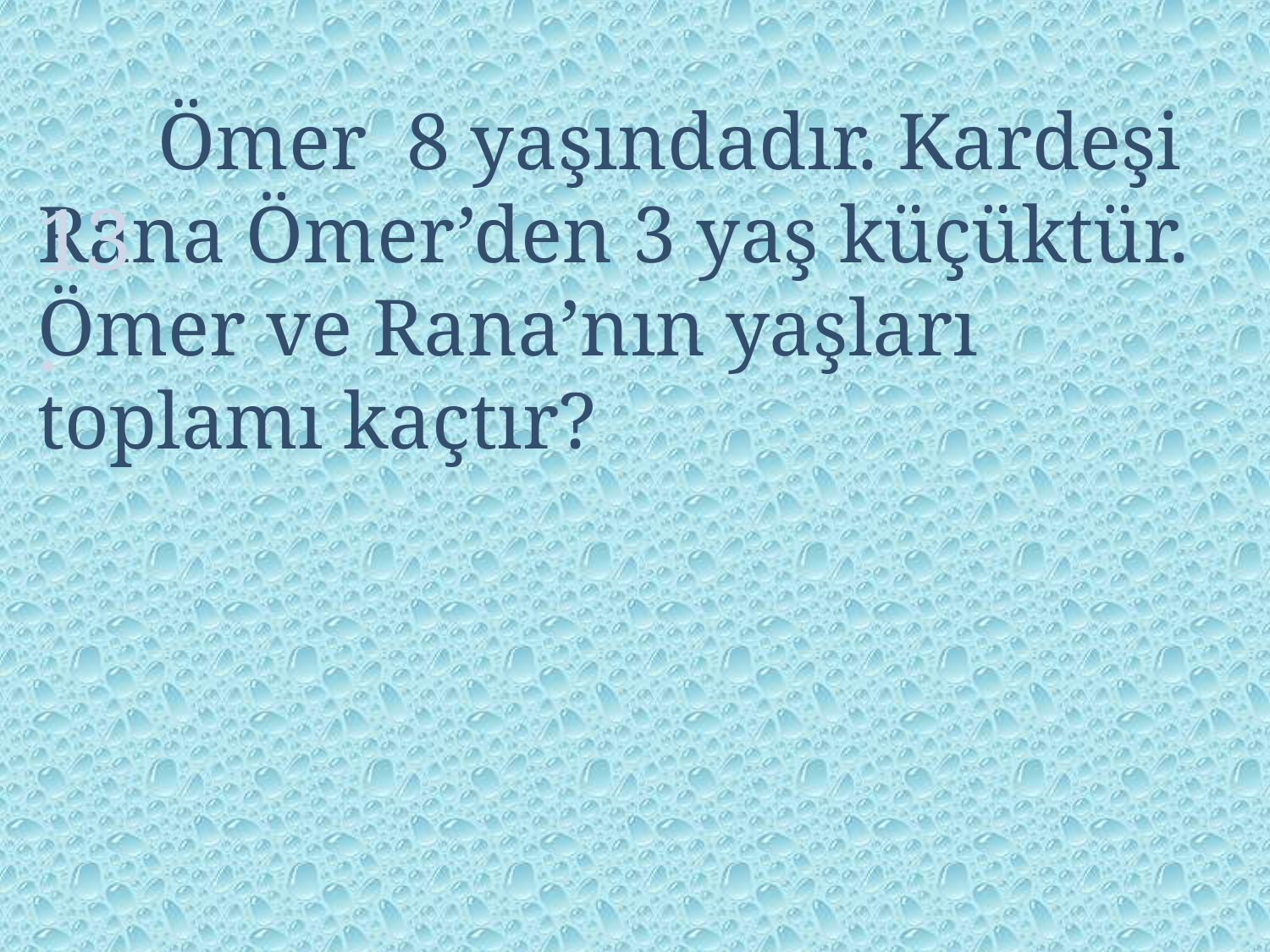

13.
      Ömer  8 yaşındadır. Kardeşi Rana Ömer’den 3 yaş küçüktür. Ömer ve Rana’nın yaşları toplamı kaçtır?